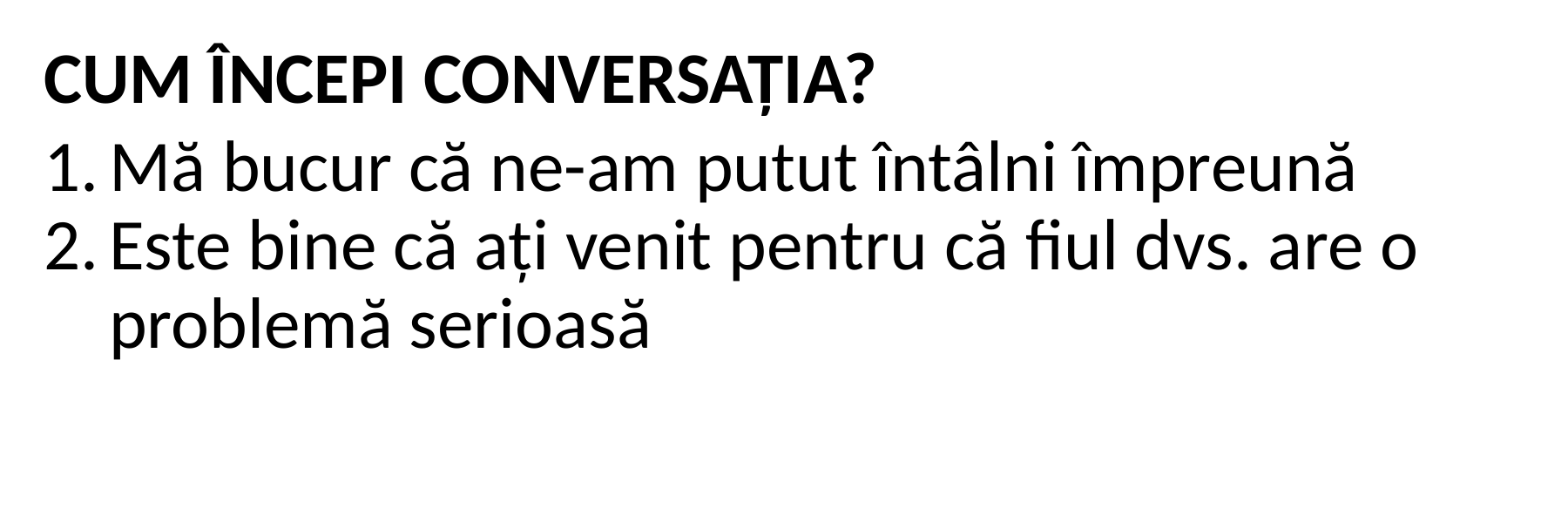

CUM ÎNCEPI CONVERSAȚIA?
Mă bucur că ne-am putut întâlni împreună
Este bine că ați venit pentru că fiul dvs. are o problemă serioasă